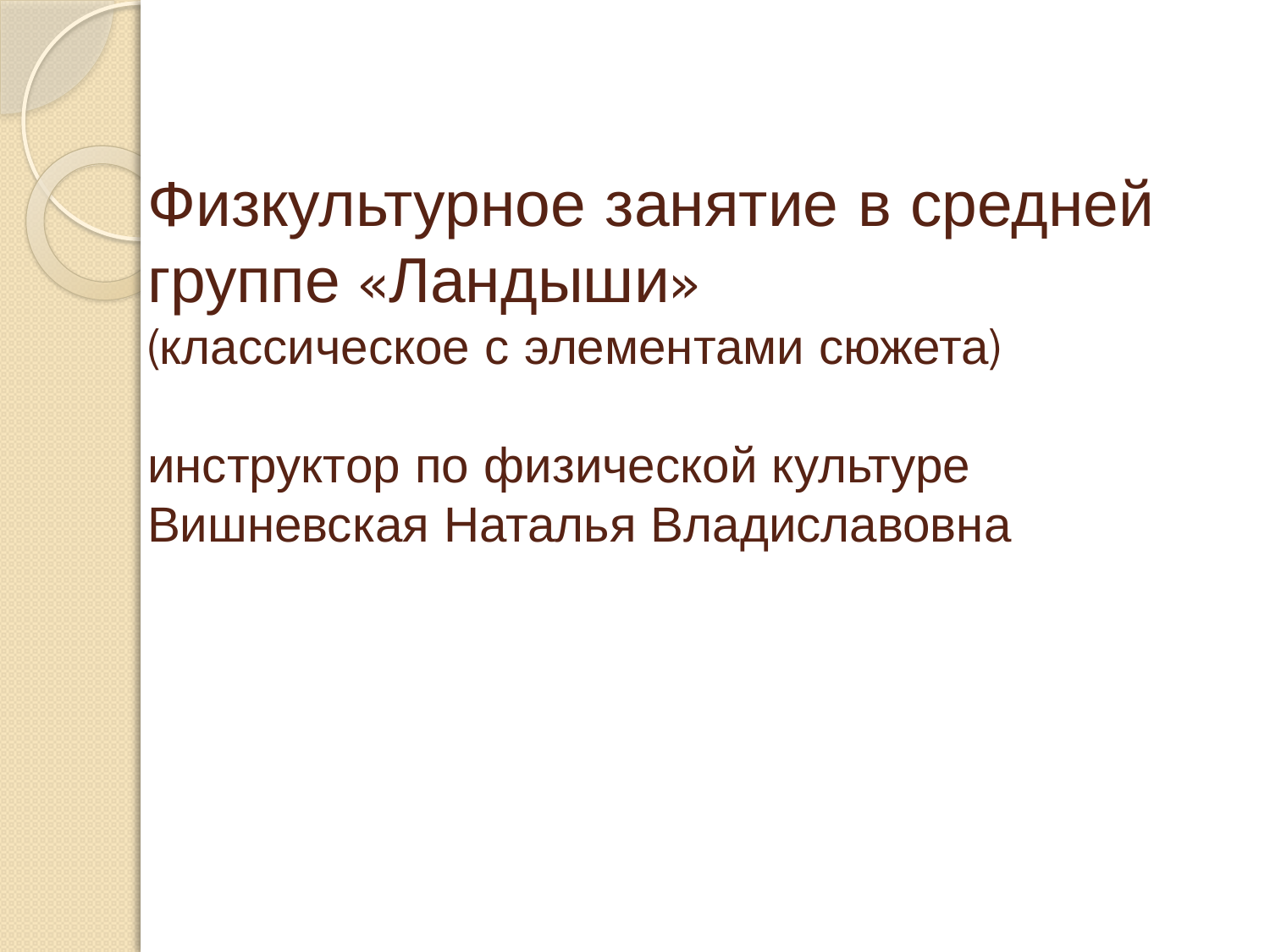

# Физкультурное занятие в средней группе «Ландыши» (классическое с элементами сюжета) инструктор по физической культуре Вишневская Наталья Владиславовна